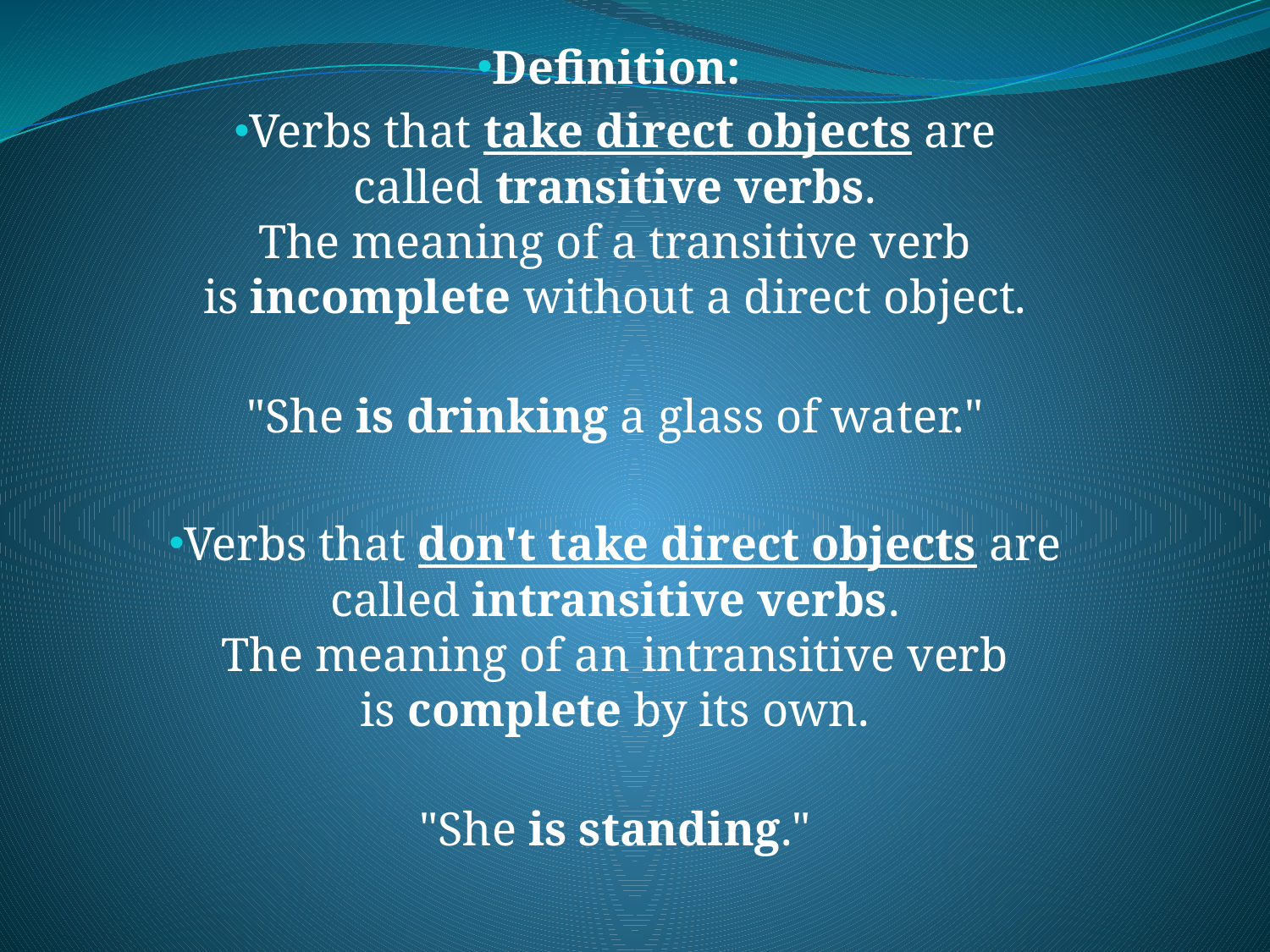

Definition:
Verbs that take direct objects are called transitive verbs.
The meaning of a transitive verb is incomplete without a direct object.
"She is drinking a glass of water."

Verbs that don't take direct objects are called intransitive verbs.
The meaning of an intransitive verb is complete by its own.
"She is standing."

#